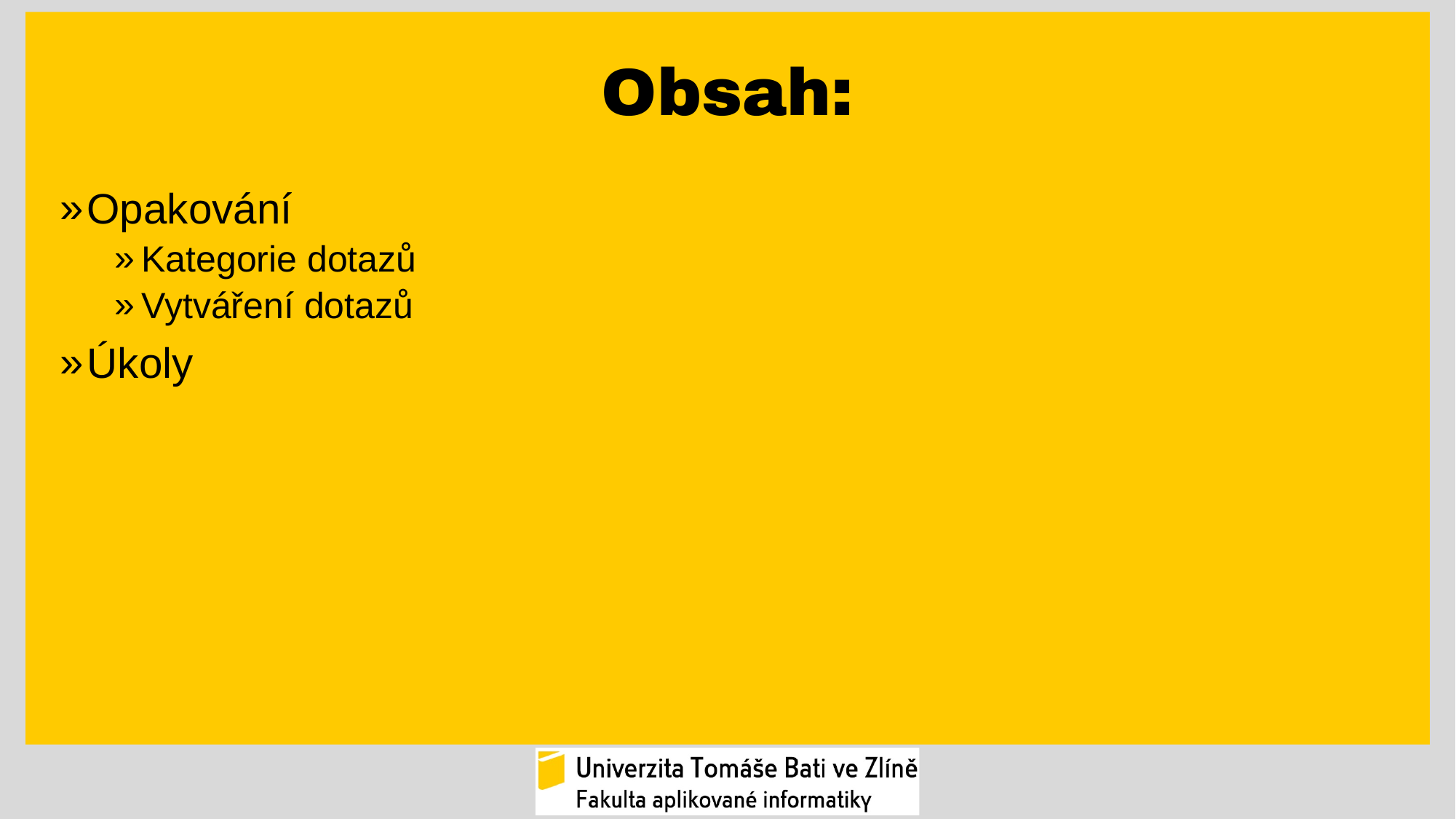

# Obsah:
Opakování
Kategorie dotazů
Vytváření dotazů
Úkoly